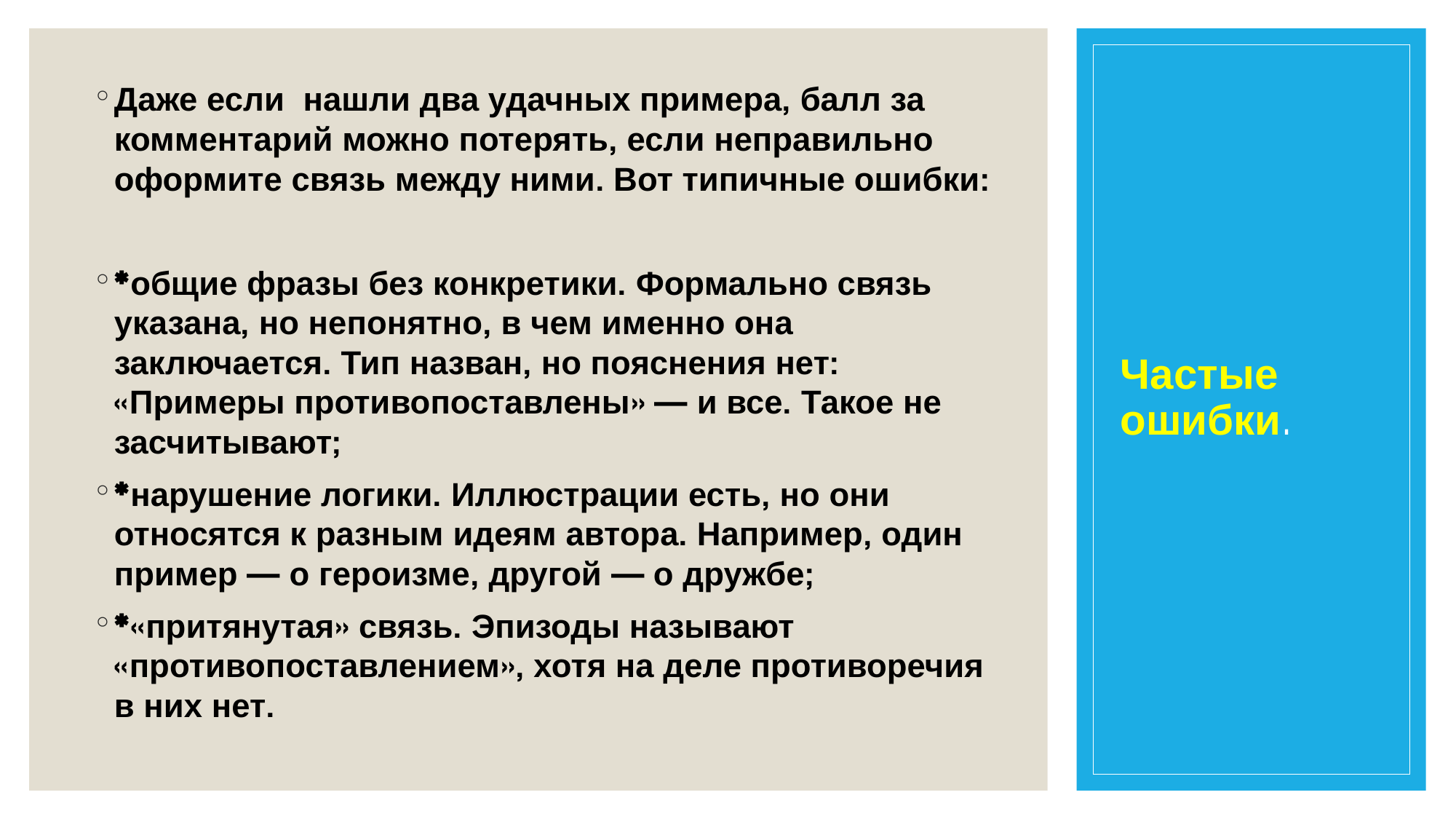

# Частые ошибки.
Даже если  нашли два удачных примера, балл за комментарий можно потерять, если неправильно оформите связь между ними. Вот типичные ошибки:

*общие фразы без конкретики. Формально связь указана, но непонятно, в чем именно она заключается. Тип назван, но пояснения нет: «Примеры противопоставлены» — и все. Такое не засчитывают;
*нарушение логики. Иллюстрации есть, но они относятся к разным идеям автора. Например, один пример — о героизме, другой — о дружбе;
*«притянутая» связь. Эпизоды называют «противопоставлением», хотя на деле противоречия в них нет.